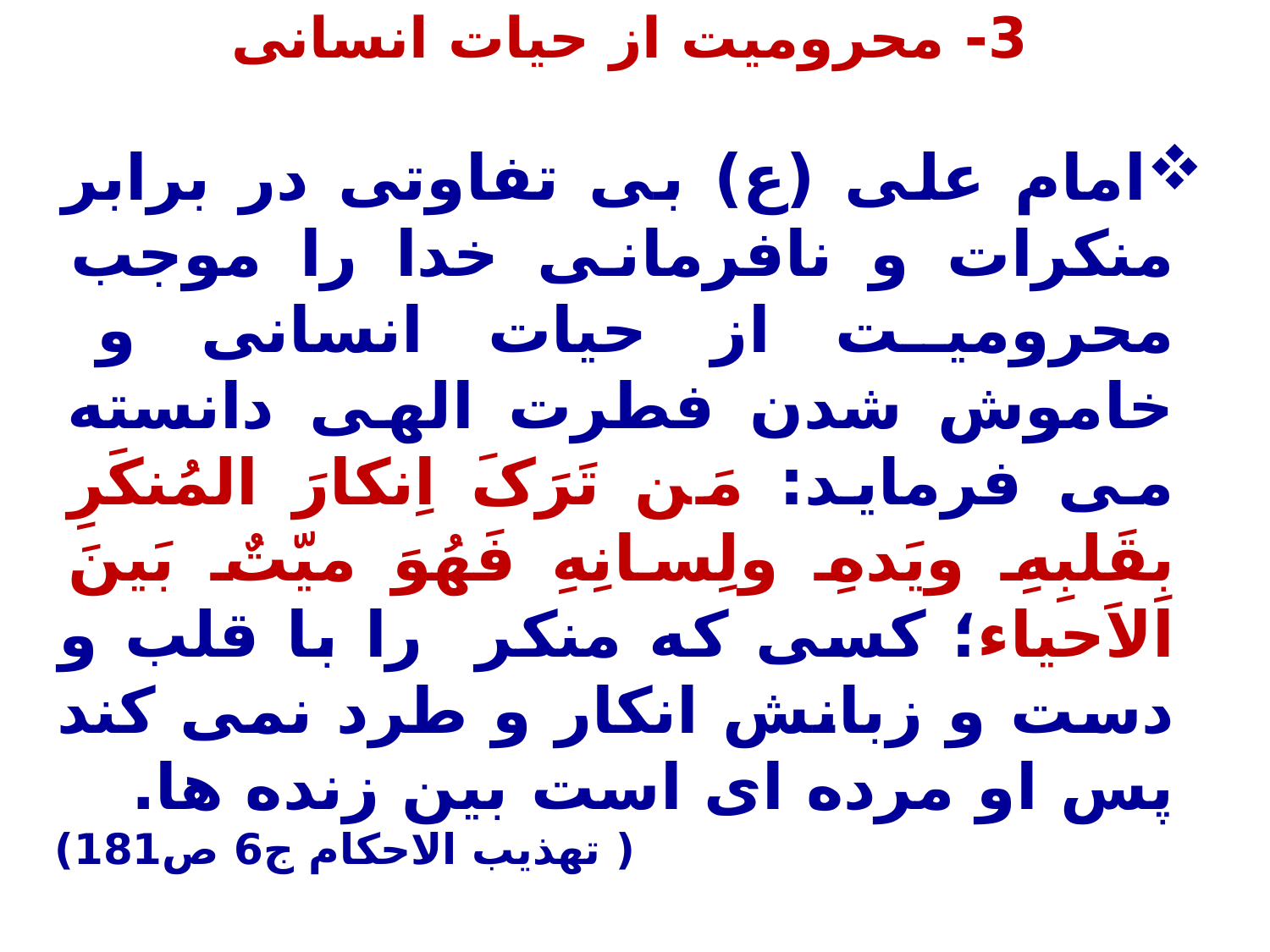

3- محرومیت از حیات انسانی

امام علی (ع) بی تفاوتی در برابر منکرات و نافرمانی خدا را موجب محرومیت از حیات انسانی و خاموش شدن فطرت الهی دانسته می فرماید: مَن تَرَکَ اِنکارَ المُنکَرِ بِقَلبِهِ ویَدهِ ولِسانِهِ فَهُوَ میّتٌ بَینَ الاَحیاء؛ کسی که منکر  را با قلب و دست و زبانش انکار و طرد نمی کند پس او مرده ای است بین زنده ها.
( تهذیب الاحکام ج6 ص181)